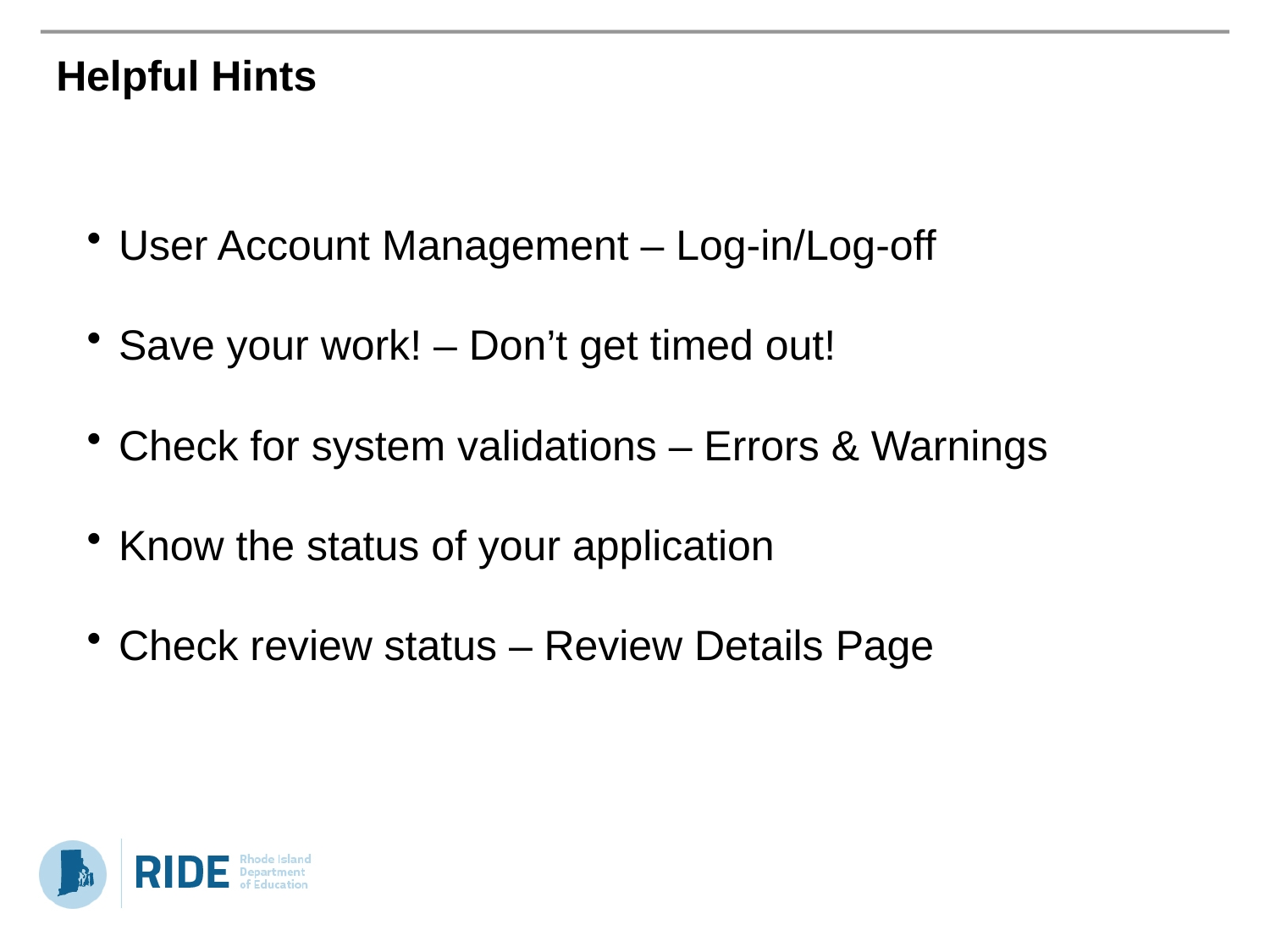

# Helpful Hints
User Account Management – Log-in/Log-off
Save your work! – Don’t get timed out!
Check for system validations – Errors & Warnings
Know the status of your application
Check review status – Review Details Page